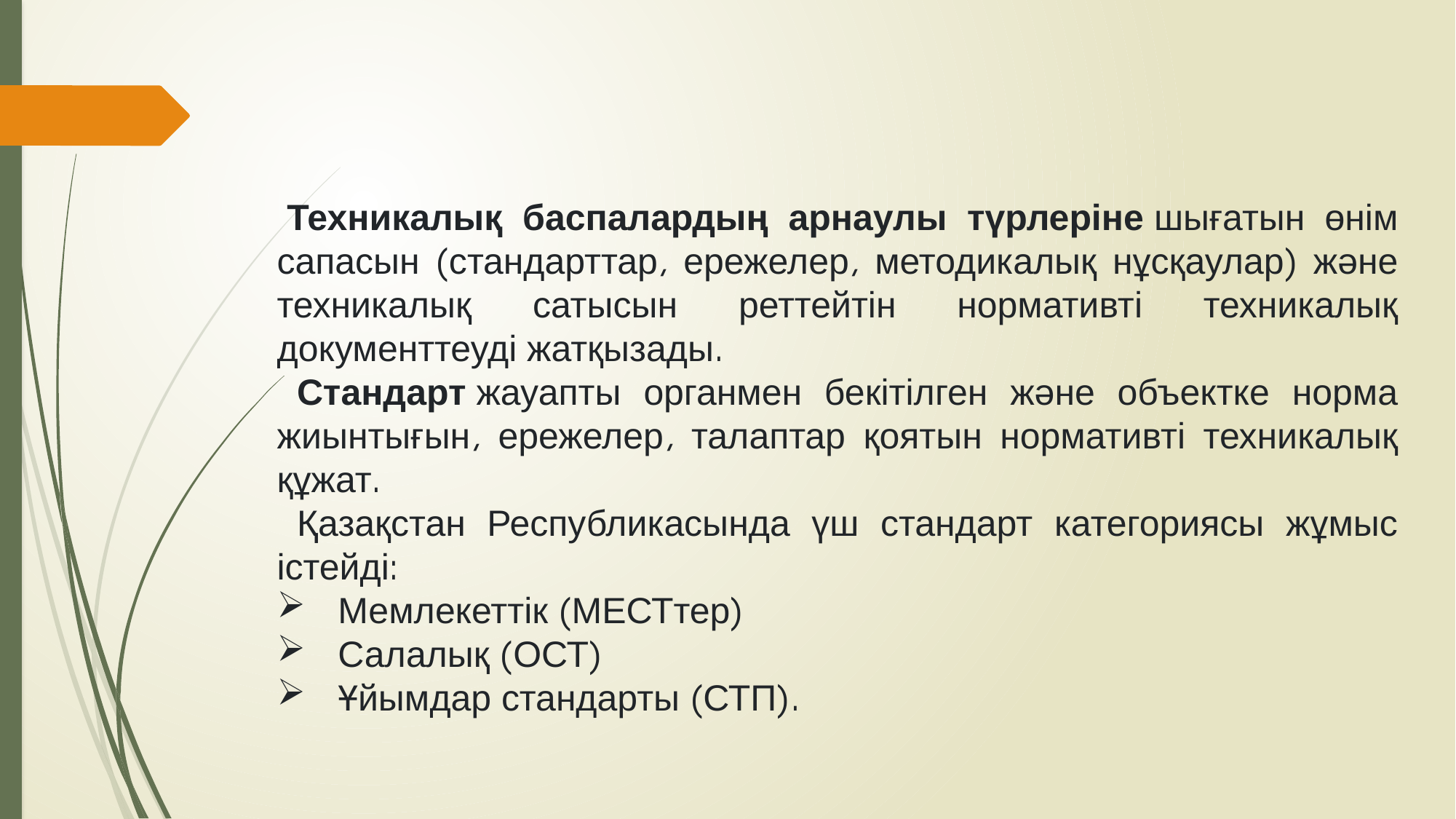

Техникалық баспалардың арнаулы түрлеріне шығатын өнім сапасын (стандарттар, ережелер, методикалық нұсқаулар) және техникалық сатысын реттейтін нормативті техникалық документтеуді жатқызады.
  Стандарт жауапты органмен бекітілген және объектке норма жиынтығын, ережелер, талаптар қоятын нормативті техникалық құжат.
  Қазақстан Республикасында үш стандарт категориясы жұмыс істейді:
  Мемлекеттік (МЕСТтер)
  Салалық (ОСТ)
  Ұйымдар стандарты (СТП).